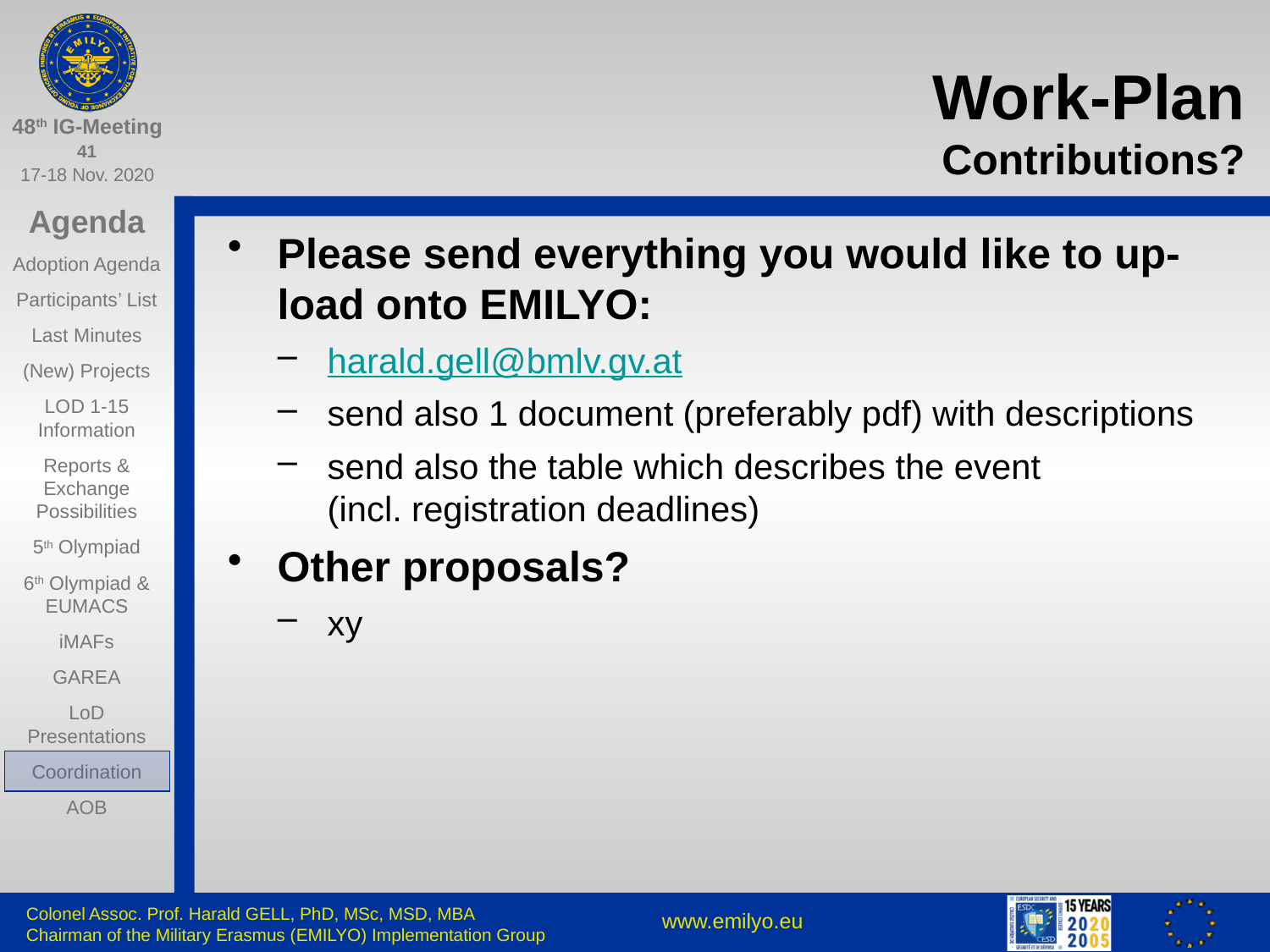

# Work-Plan Contributions?
Please send everything you would like to up-load onto EMILYO:
harald.gell@bmlv.gv.at
send also 1 document (preferably pdf) with descriptions
send also the table which describes the event
(incl. registration deadlines)
Other proposals?
xy